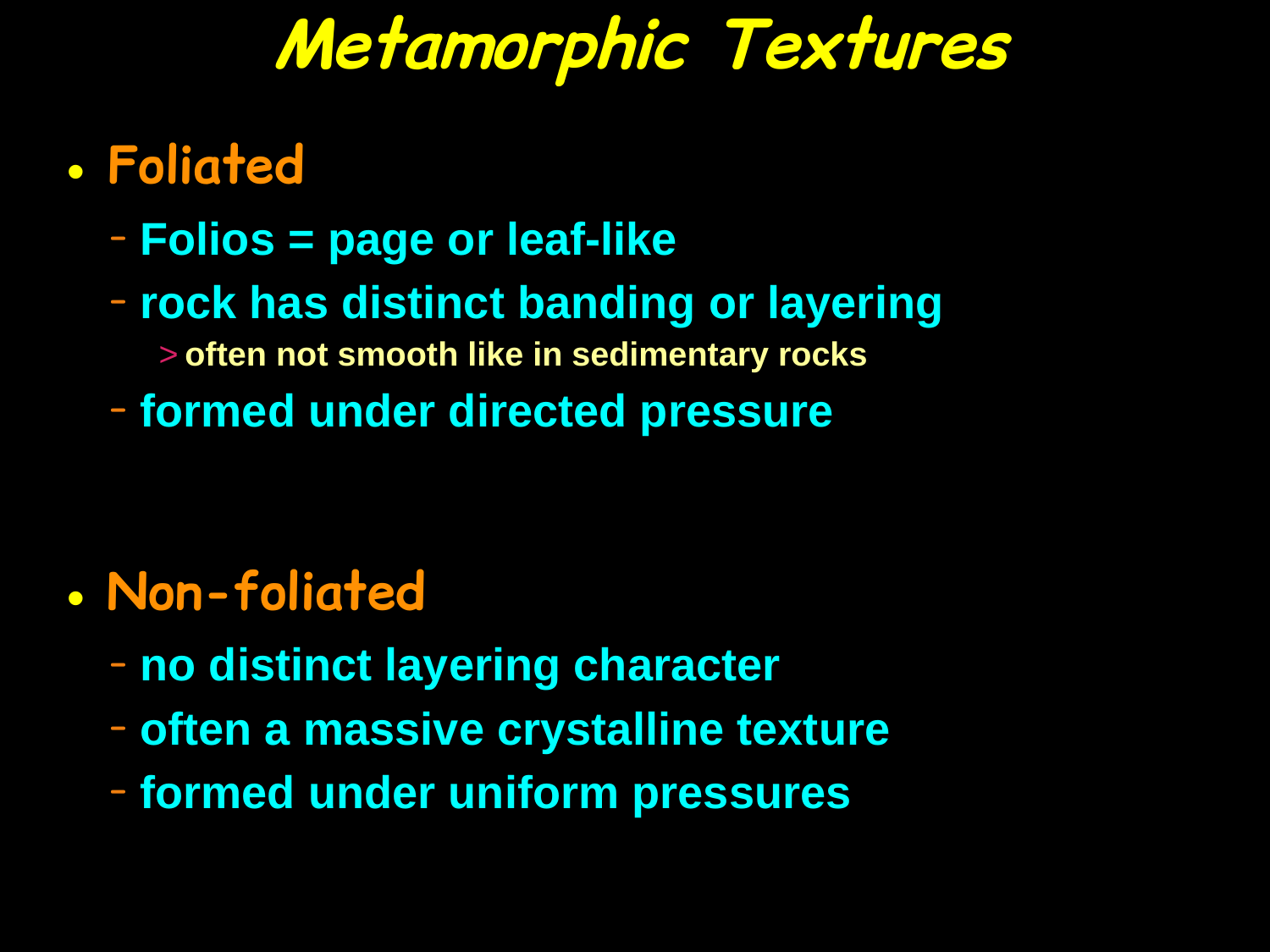

Metamorphic Textures
Metamorphic Textures
Foliated
Foliated
•

•

-
-

Folios = page or leaf-like

Folios = page or leaf-like
-
-

rock has distinct banding or layering

rock has distinct banding or layering
>
 often not smooth like in sedimentary rocks
>
 often not smooth like in sedimentary rocks
-
-

formed under directed pressure

formed under directed pressure
Non-foliated
Non-foliated
•

•

-
-

no distinct layering character

no distinct layering character
-
-

often a massive crystalline texture

often a massive crystalline texture
-
-

formed under uniform pressures

formed under uniform pressures